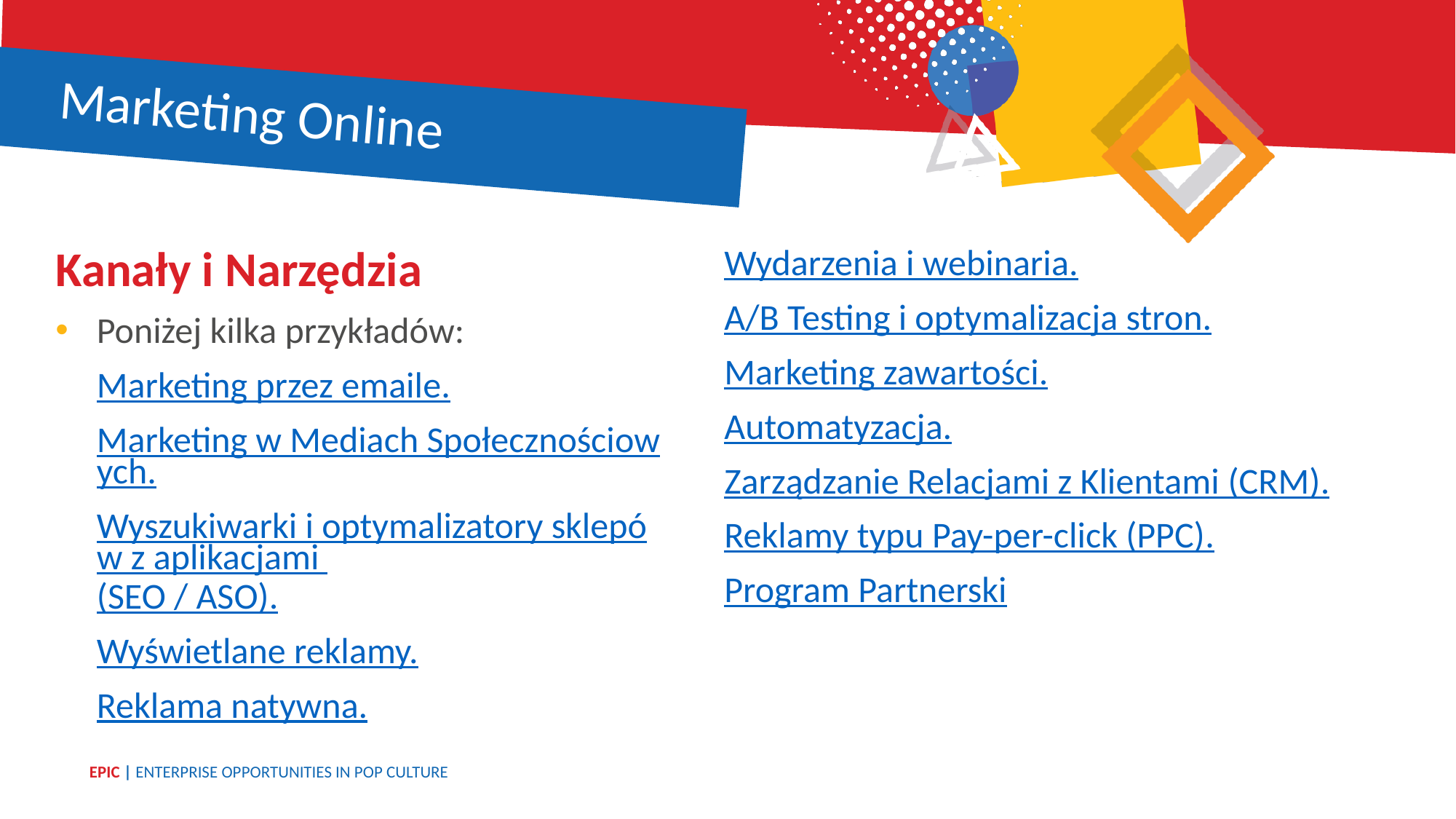

Marketing Online

Kanały i Narzędzia
Poniżej kilka przykładów:
Marketing przez emaile.
Marketing w Mediach Społecznościowych.
Wyszukiwarki i optymalizatory sklepów z aplikacjami (SEO / ASO).
Wyświetlane reklamy.
Reklama natywna.
Wydarzenia i webinaria.
A/B Testing i optymalizacja stron.
Marketing zawartości.
Automatyzacja.
Zarządzanie Relacjami z Klientami (CRM).
Reklamy typu Pay-per-click (PPC).
Program Partnerski